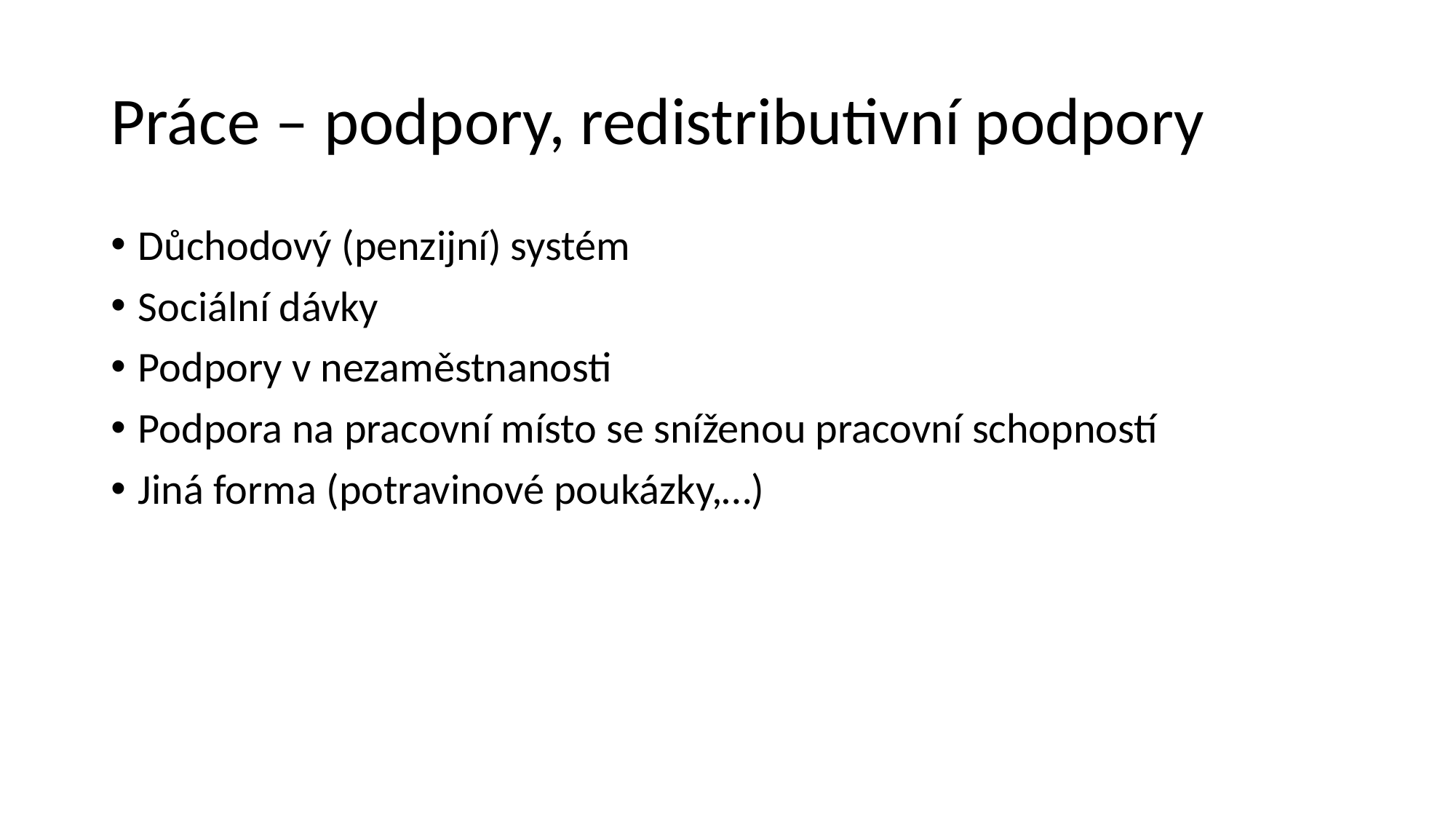

# Práce – podpory, redistributivní podpory
Důchodový (penzijní) systém
Sociální dávky
Podpory v nezaměstnanosti
Podpora na pracovní místo se sníženou pracovní schopností
Jiná forma (potravinové poukázky,…)